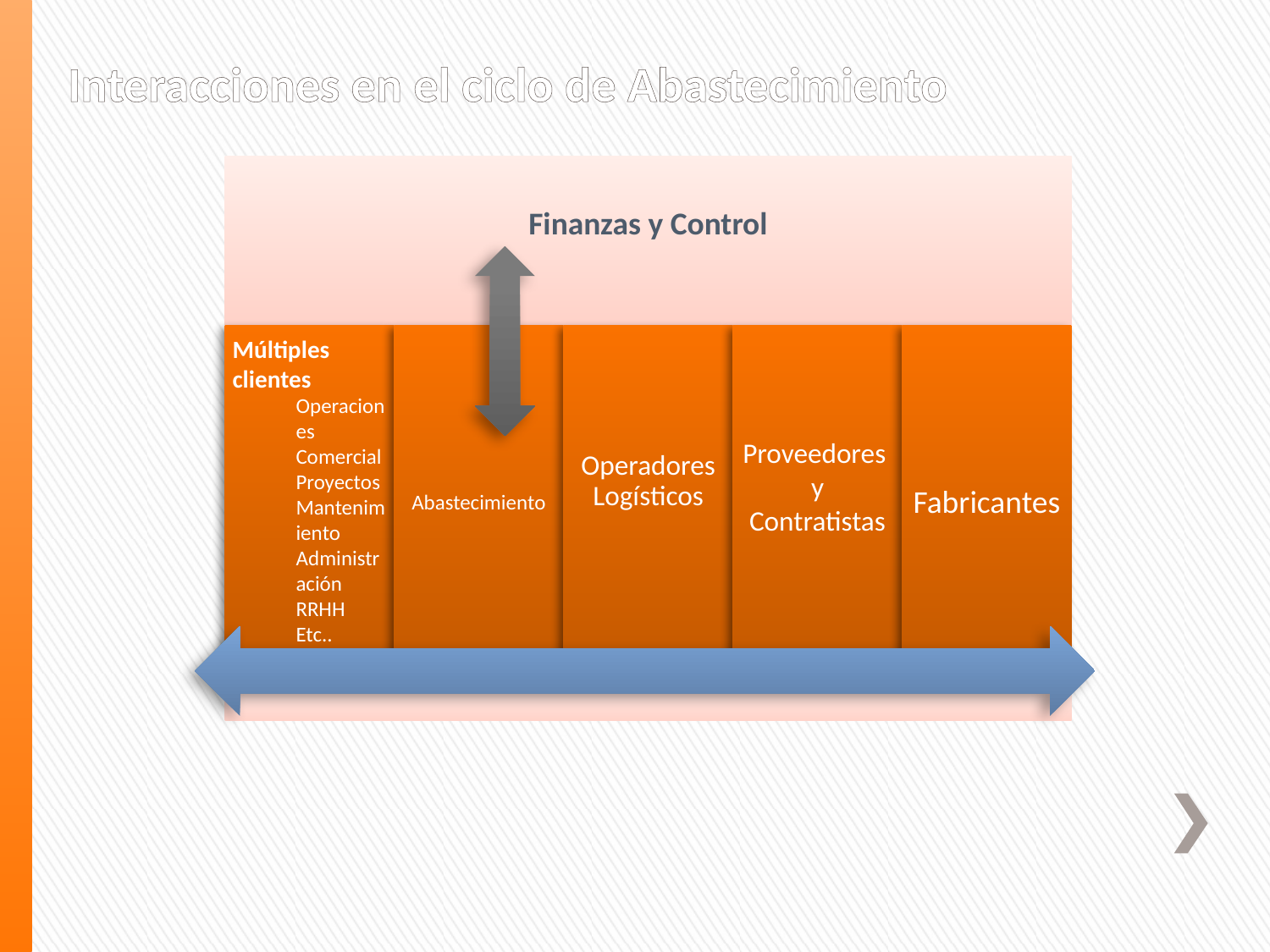

# Interacciones en el ciclo de Abastecimiento
Finanzas y Control

Múltiples clientes
Operaciones
Comercial
Proyectos
Mantenimiento
Administración
RRHH
Etc..

Abastecimiento
Operadores Logísticos

Proveedores  y Contratistas

Fabricantes